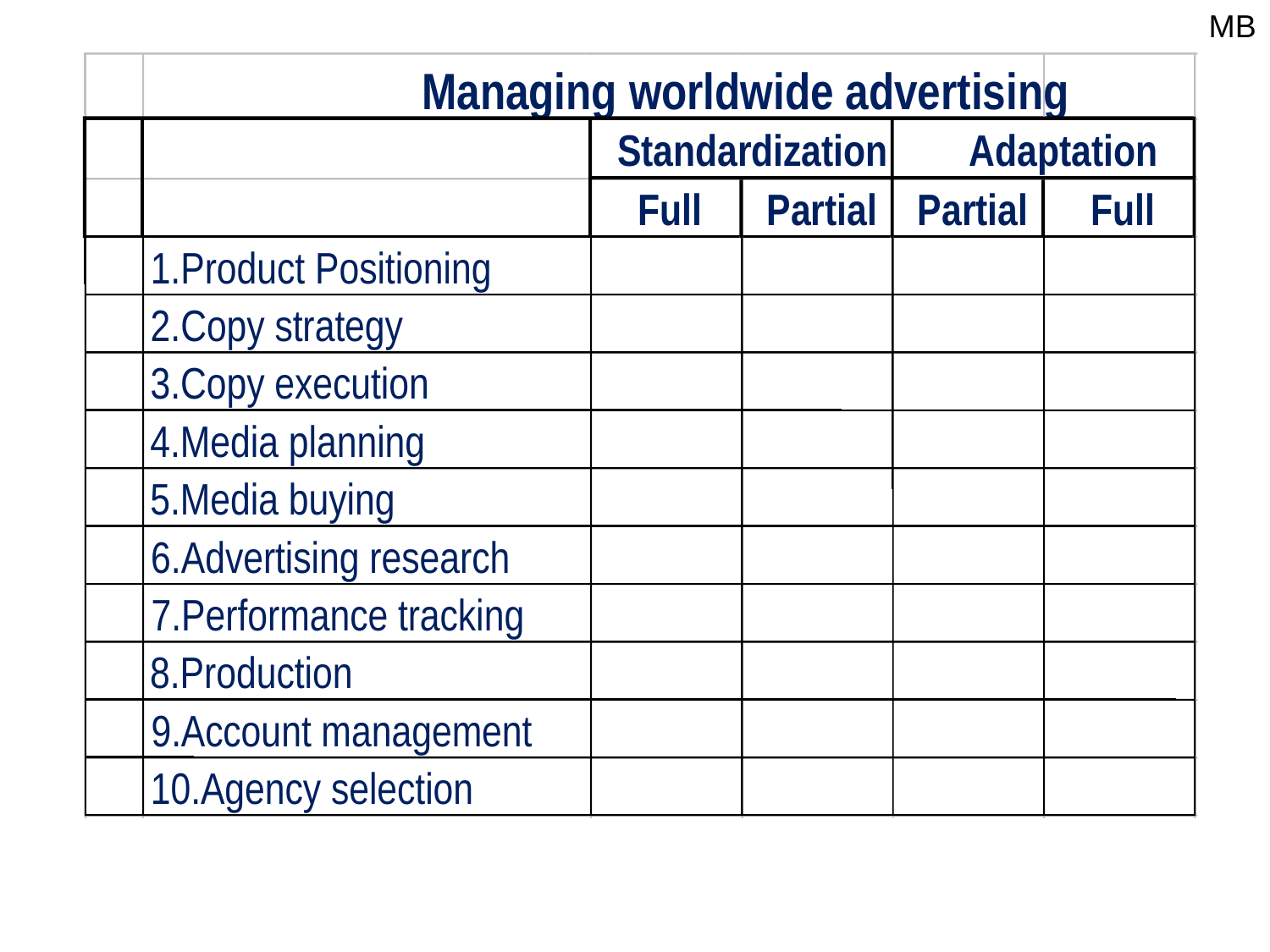

MB

                       Managing worldwide advertising

No
  Standardization
       Adaptation

Full
Partial
Partial
Full

1
1.Product Positioning

2
2.Copy strategy

3
3.Copy execution

4
4.Media planning

5
5.Media buying

6
6.Advertising research

7
7.Performance tracking

8
8.Production

9
9.Account management

10
10.Agency selection